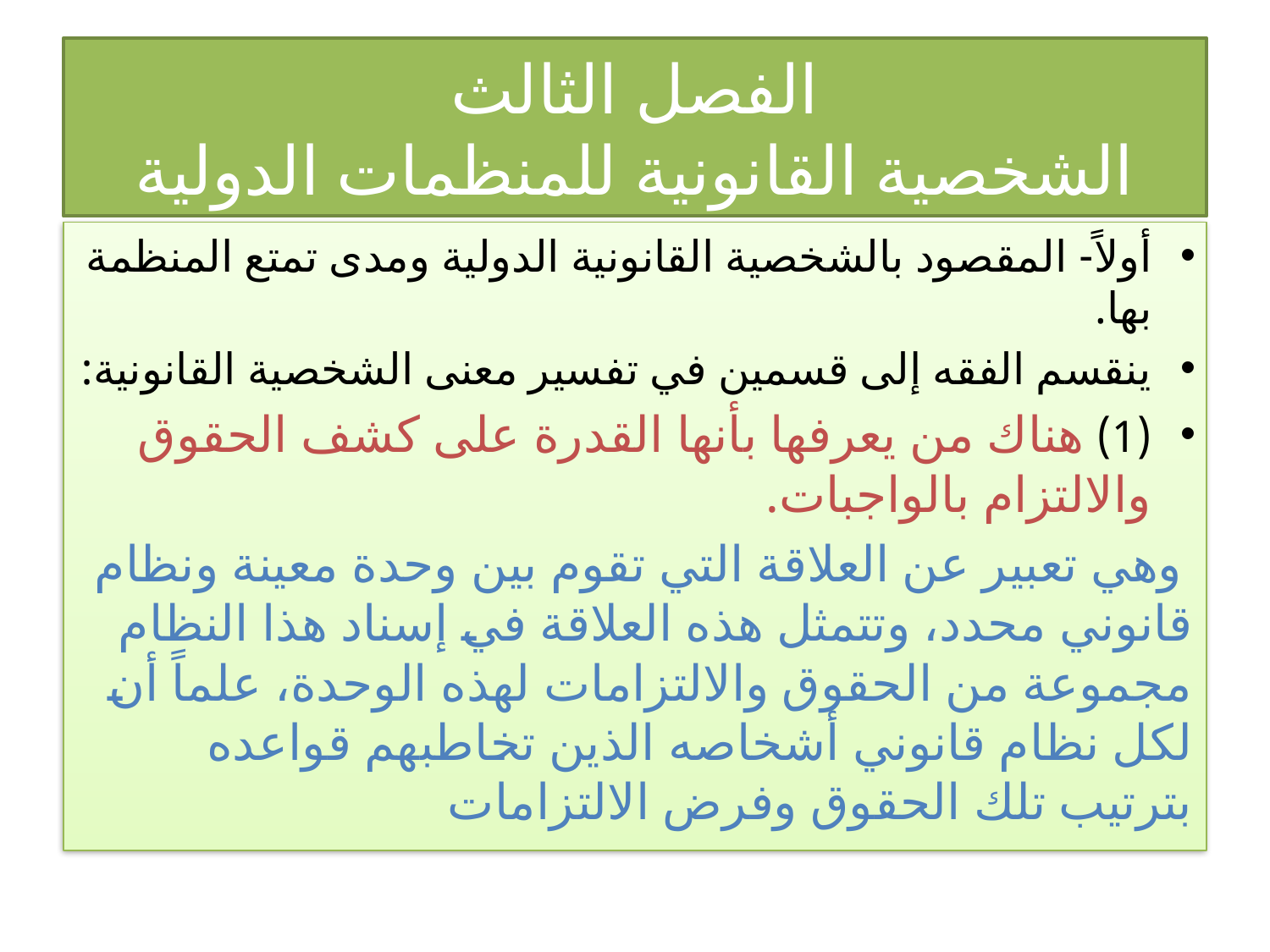

# الفصل الثالث الشخصية القانونية للمنظمات الدولية
أولاً- المقصود بالشخصية القانونية الدولية ومدى تمتع المنظمة بها.
ينقسم الفقه إلى قسمين في تفسير معنى الشخصية القانونية:
(1) هناك من يعرفها بأنها القدرة على كشف الحقوق والالتزام بالواجبات.
 وهي تعبير عن العلاقة التي تقوم بين وحدة معينة ونظام قانوني محدد، وتتمثل هذه العلاقة في إسناد هذا النظام مجموعة من الحقوق والالتزامات لهذه الوحدة، علماً أن لكل نظام قانوني أشخاصه الذين تخاطبهم قواعده بترتيب تلك الحقوق وفرض الالتزامات